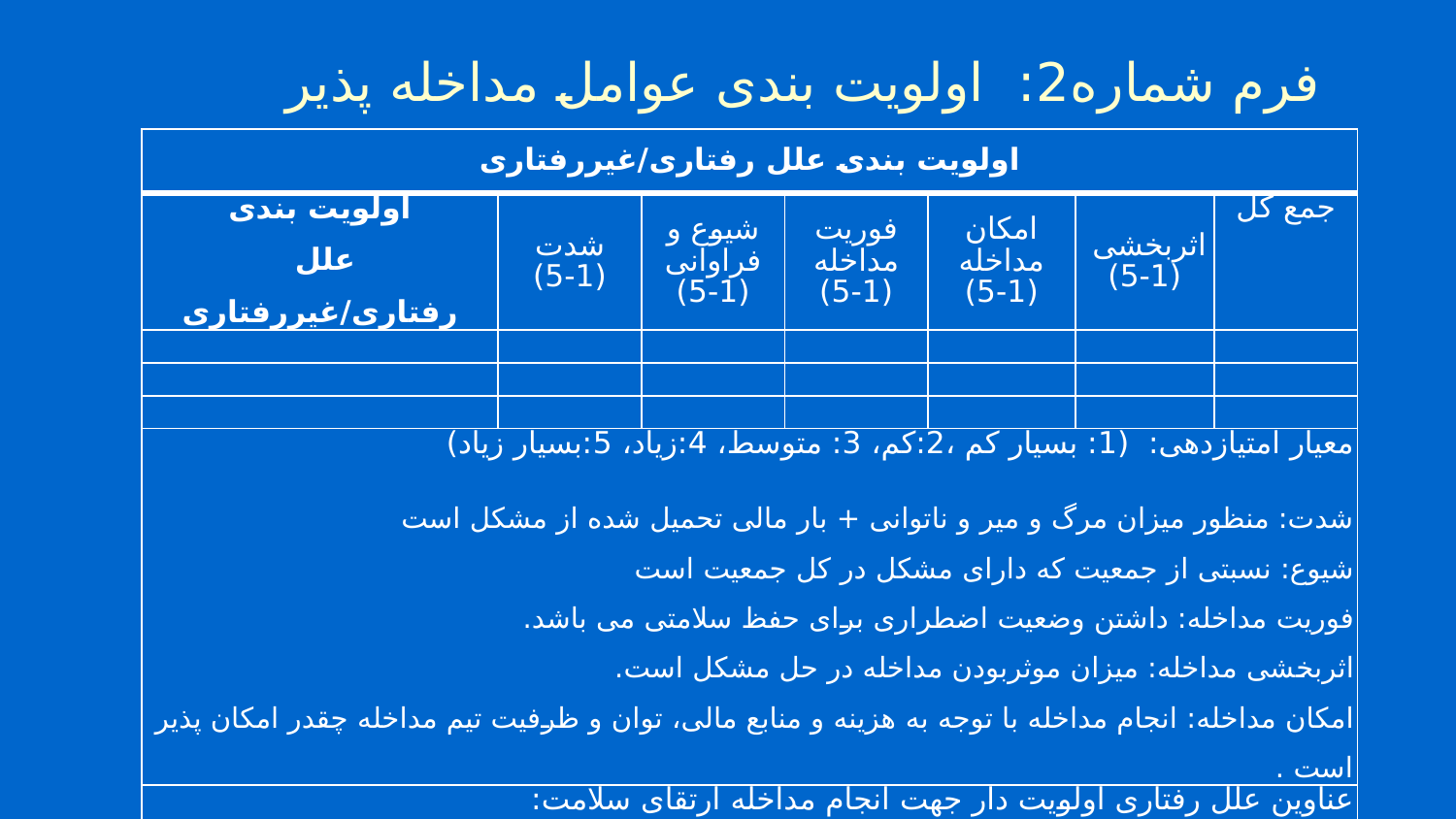

# فرم شماره2:  اولویت بندی عوامل مداخله پذیر
| اولویت بندی علل رفتاری/غیررفتاری |  |  |  |  |  |  |
| --- | --- | --- | --- | --- | --- | --- |
| اولویت بندی علل رفتاری/غیررفتاری | شدت (5-1) | شیوع و فراوانی (5-1) | فوریت مداخله (5-1) | امکان مداخله (5-1) | اثربخشی (5-1) | جمع کل |
|  |  |  |  |  |  |  |
|  |  |  |  |  |  |  |
|  |  |  |  |  |  |  |
| معیار امتیازدهی: (1: بسیار کم ،2:کم، 3: متوسط، 4:زیاد، 5:بسیار زیاد) شدت: منظور میزان مرگ و میر و ناتوانی + بار مالی تحمیل شده از مشکل است شیوع: نسبتی از جمعیت که دارای مشکل در کل جمعیت است فوریت مداخله: داشتن وضعیت اضطراری برای حفظ سلامتی می باشد. اثربخشی مداخله: میزان موثربودن مداخله در حل مشکل است. امکان مداخله: انجام مداخله با توجه به هزینه و منابع مالی، توان و ظرفیت تیم مداخله چقدر امکان پذیر است . |  |  |  |  |  |  |
| عناوین علل رفتاری اولویت دار جهت انجام مداخله ارتقای سلامت: |  |  |  |  |  |  |